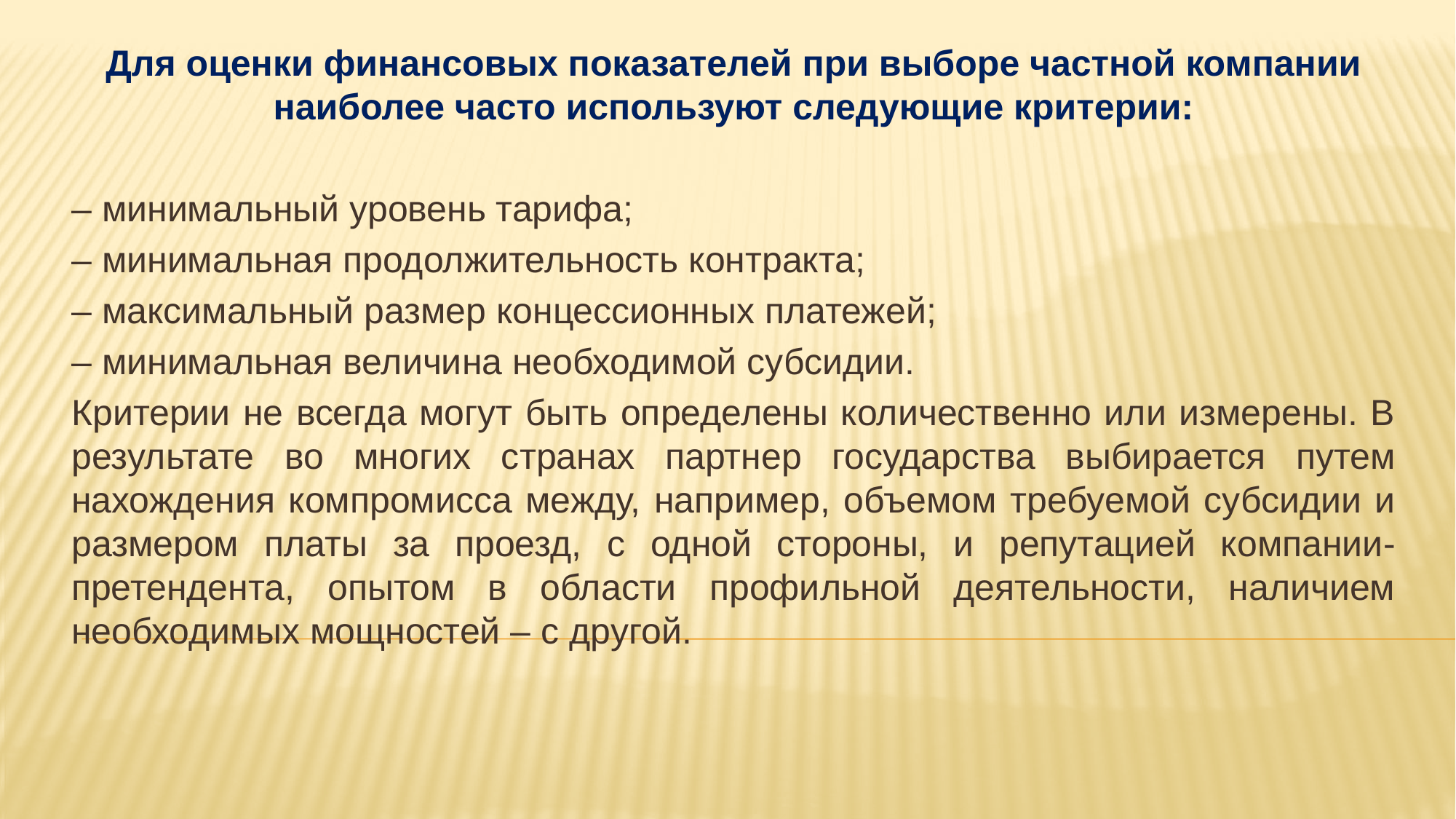

Для оценки финансовых показателей при выборе частной компании наиболее часто используют следующие критерии:

– минимальный уровень тарифа;
– минимальная продолжительность контракта;
– максимальный размер концессионных платежей;
– минимальная величина необходимой субсидии.
Критерии не всегда могут быть определены количественно или измерены. В результате во многих странах партнер государства выбирается путем нахождения компромисса между, например, объемом требуемой субсидии и размером платы за проезд, с одной стороны, и репутацией компании-претендента, опытом в области профильной деятельности, наличием необходимых мощностей – с другой.